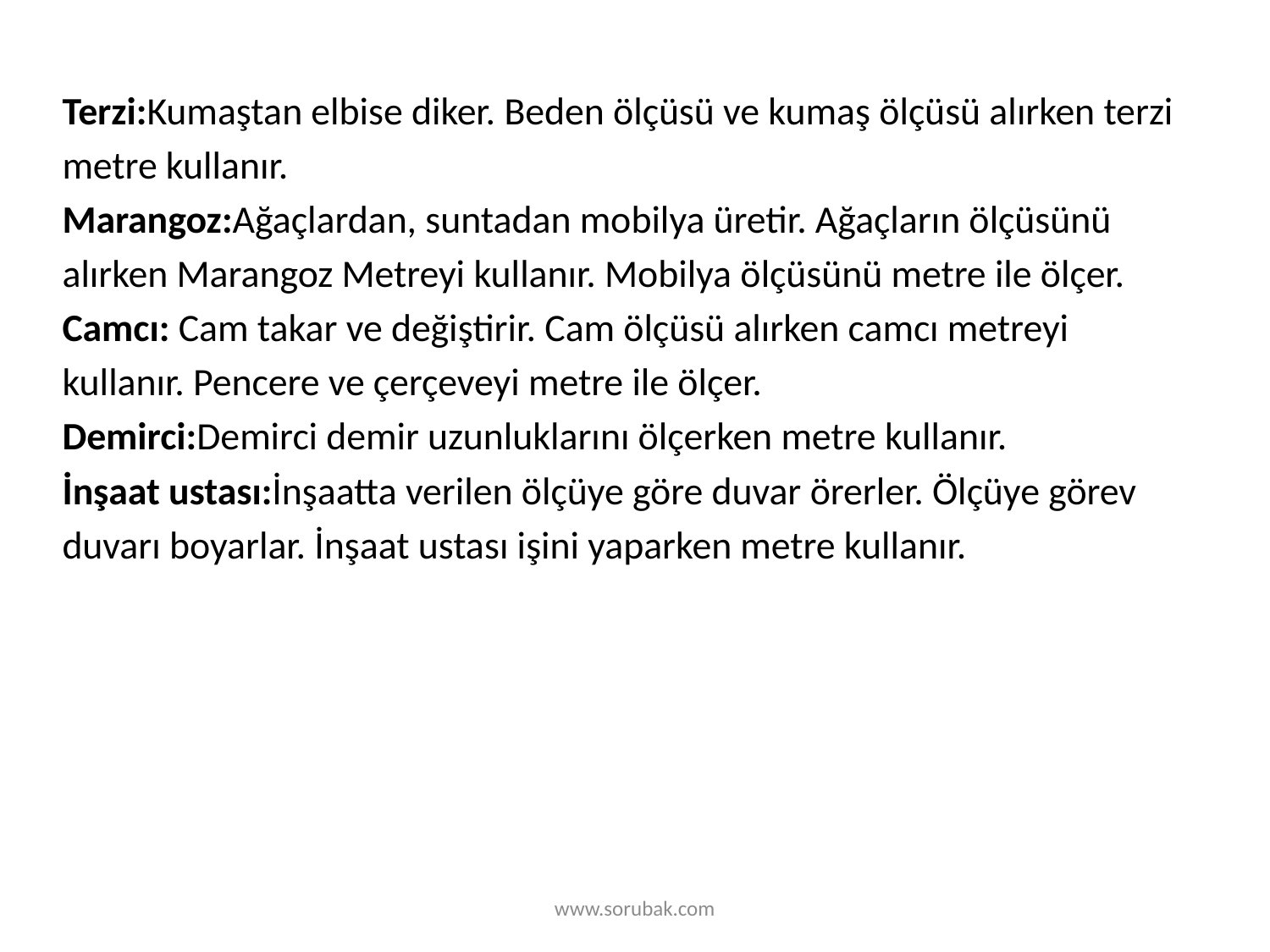

Terzi:Kumaştan elbise diker. Beden ölçüsü ve kumaş ölçüsü alırken terzi
metre kullanır.
Marangoz:Ağaçlardan, suntadan mobilya üretir. Ağaçların ölçüsünü
alırken Marangoz Metreyi kullanır. Mobilya ölçüsünü metre ile ölçer.
Camcı: Cam takar ve değiştirir. Cam ölçüsü alırken camcı metreyi
kullanır. Pencere ve çerçeveyi metre ile ölçer.
Demirci:Demirci demir uzunluklarını ölçerken metre kullanır.
İnşaat ustası:İnşaatta verilen ölçüye göre duvar örerler. Ölçüye görev
duvarı boyarlar. İnşaat ustası işini yaparken metre kullanır.

www.sorubak.com